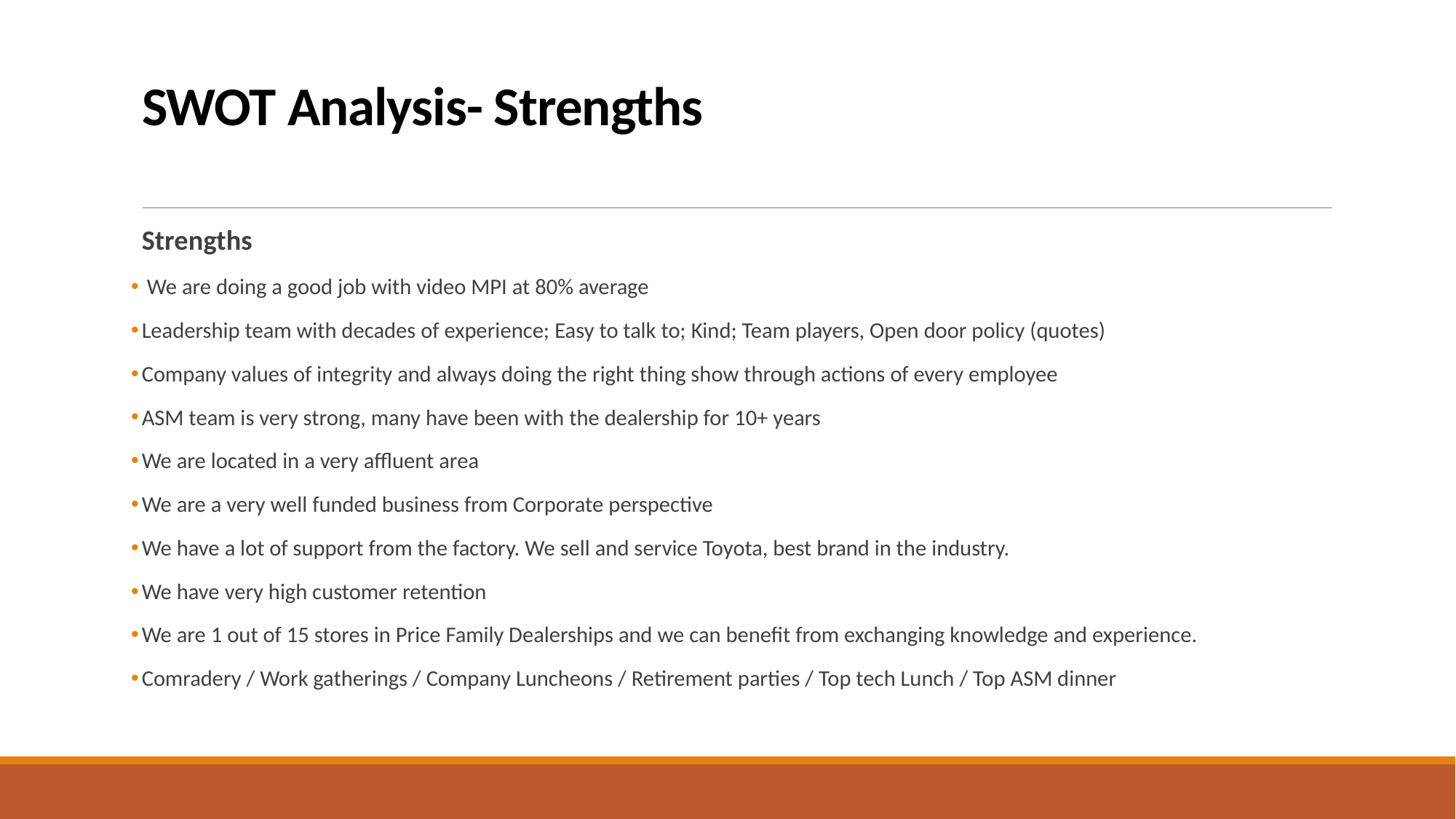

# SWOT Analysis- Strengths
Strengths
 We are doing a good job with video MPI at 80% average
Leadership team with decades of experience; Easy to talk to; Kind; Team players, Open door policy (quotes)
Company values of integrity and always doing the right thing show through actions of every employee
ASM team is very strong, many have been with the dealership for 10+ years
We are located in a very affluent area
We are a very well funded business from Corporate perspective
We have a lot of support from the factory. We sell and service Toyota, best brand in the industry.
We have very high customer retention
We are 1 out of 15 stores in Price Family Dealerships and we can benefit from exchanging knowledge and experience.
Comradery / Work gatherings / Company Luncheons / Retirement parties / Top tech Lunch / Top ASM dinner